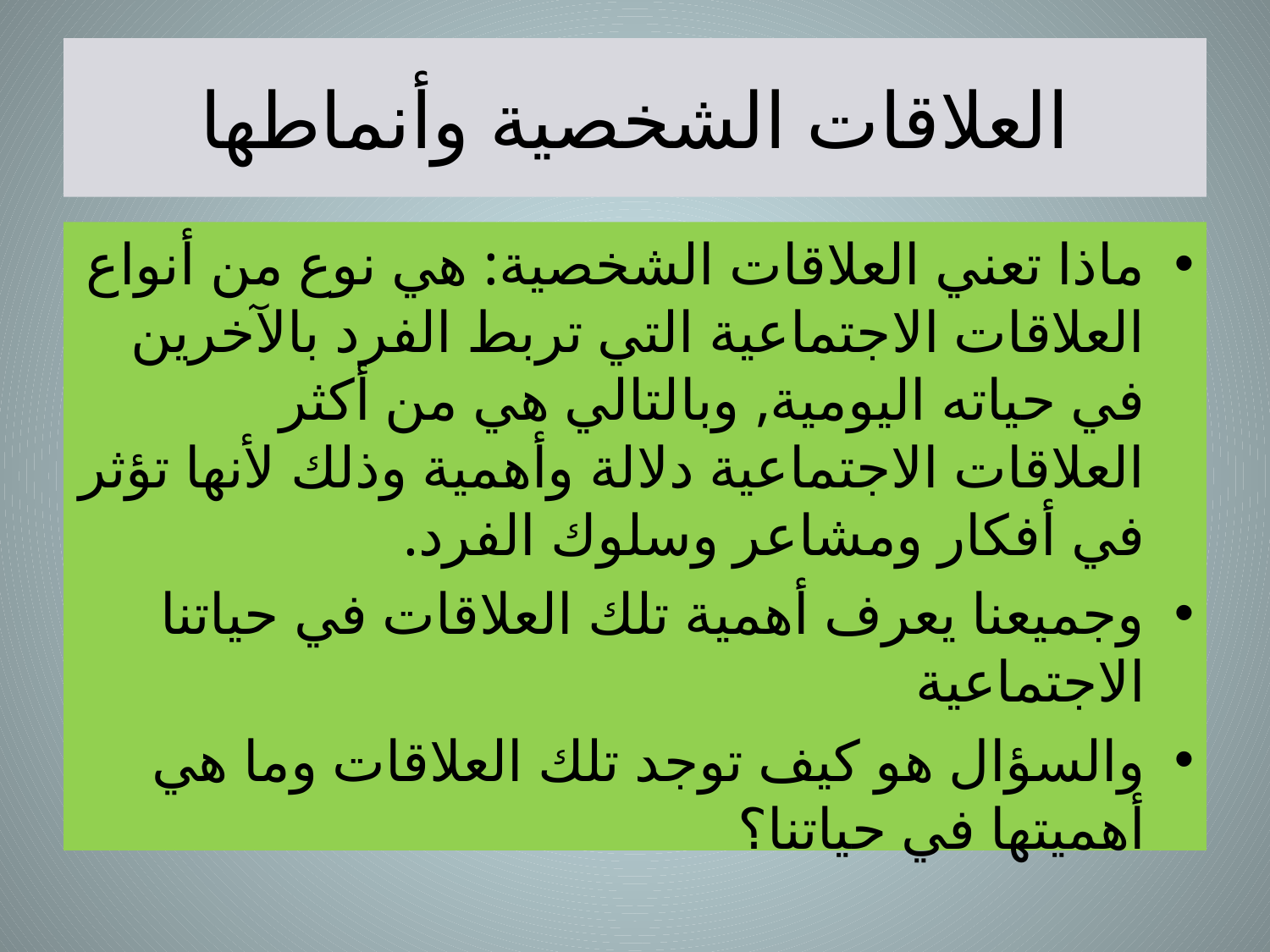

# العلاقات الشخصية وأنماطها
ماذا تعني العلاقات الشخصية: هي نوع من أنواع العلاقات الاجتماعية التي تربط الفرد بالآخرين في حياته اليومية, وبالتالي هي من أكثر العلاقات الاجتماعية دلالة وأهمية وذلك لأنها تؤثر في أفكار ومشاعر وسلوك الفرد.
وجميعنا يعرف أهمية تلك العلاقات في حياتنا الاجتماعية
والسؤال هو كيف توجد تلك العلاقات وما هي أهميتها في حياتنا؟